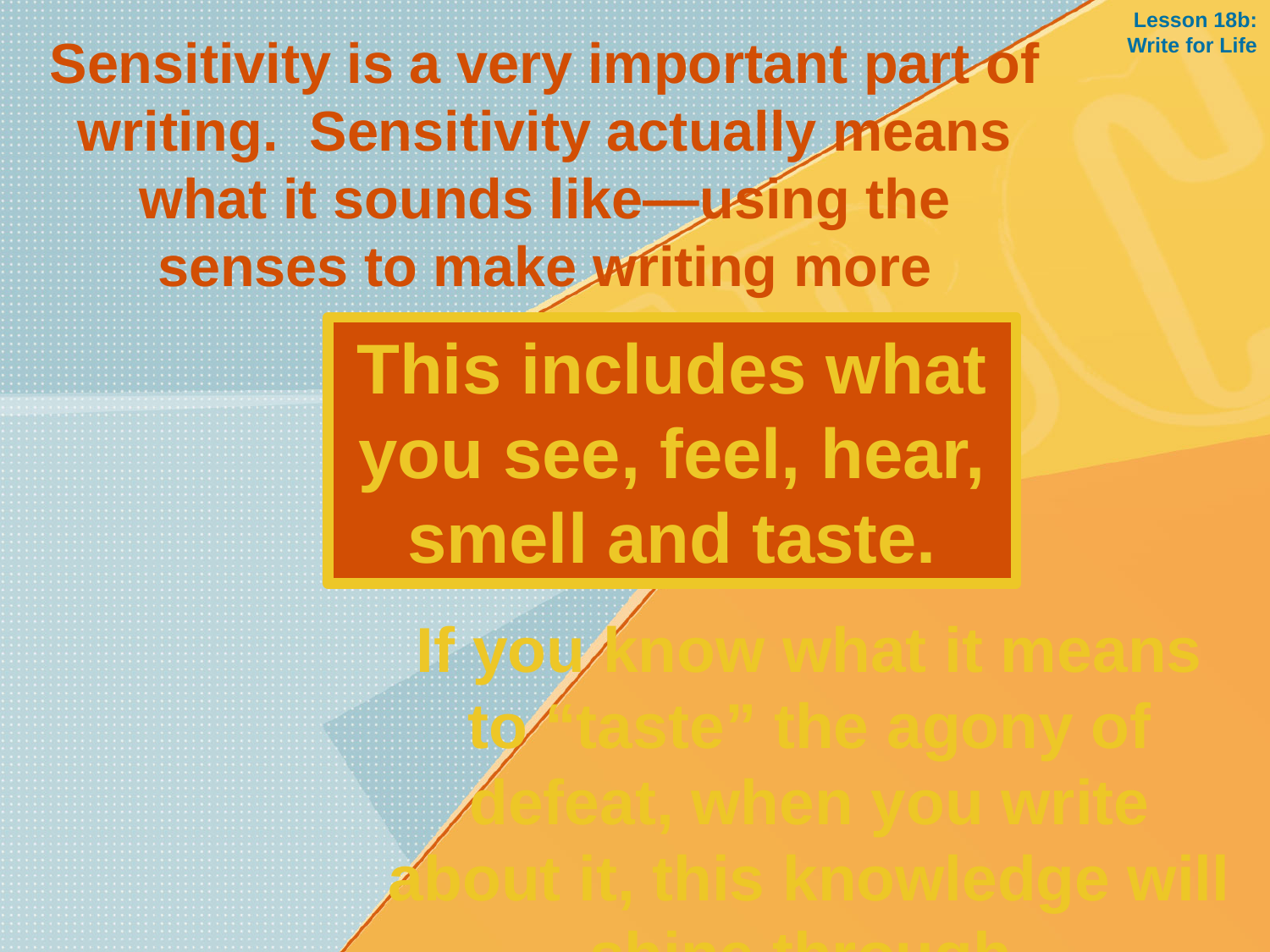

Lesson 18b: Write for Life
Sensitivity is a very important part of writing.  Sensitivity actually means what it sounds like—using the senses to make writing more interesting.
This includes what you see, feel, hear, smell and taste.
If you know what it means to “taste” the agony of defeat, when you write about it, this knowledge will shine through.